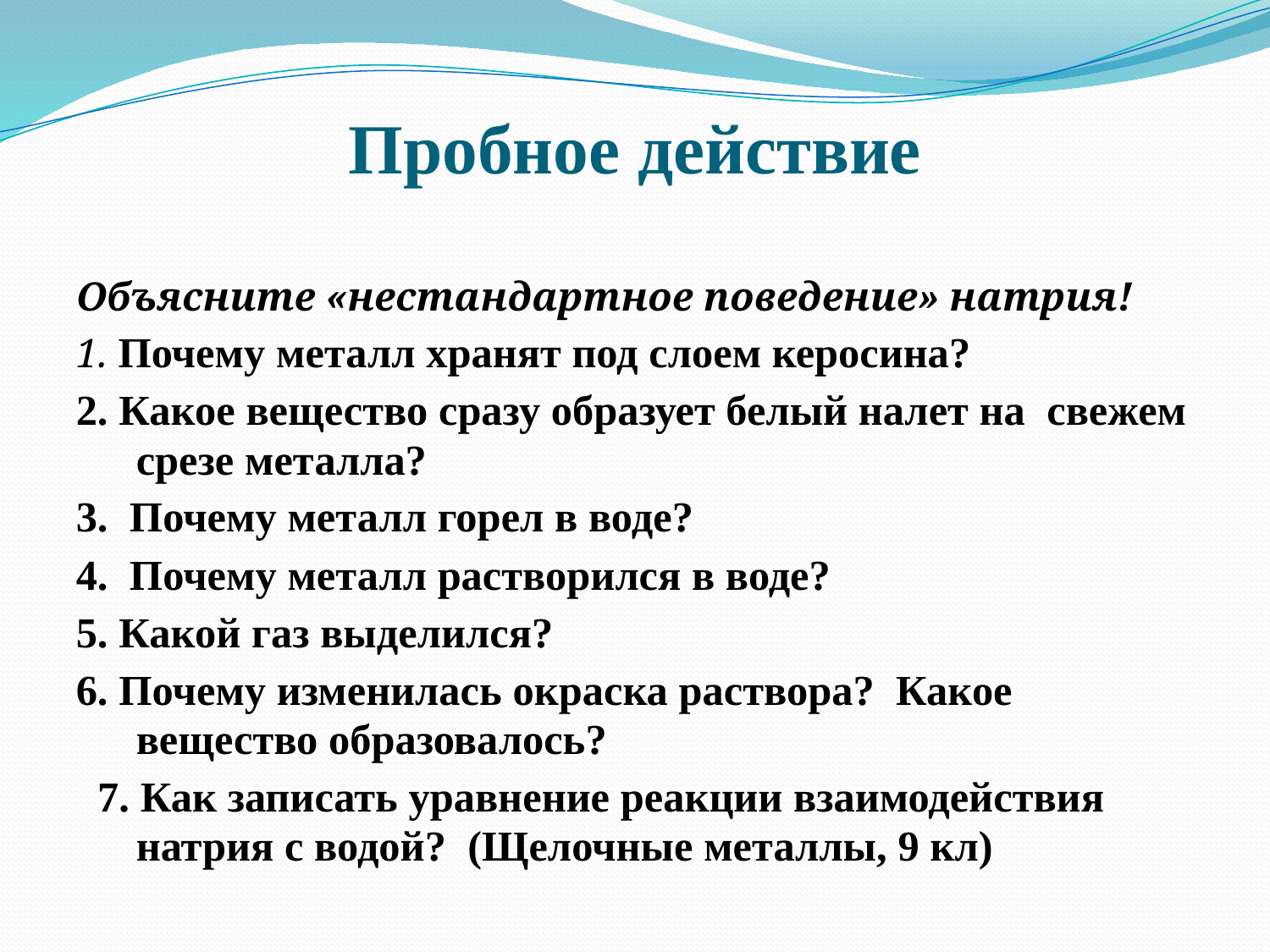

# Пробное действие
Объясните «нестандартное поведение» натрия!
1. Почему металл хранят под слоем керосина?
2. Какое вещество сразу образует белый налет на  свежем срезе металла?
3.  Почему металл горел в воде?
4.  Почему металл растворился в воде?
5. Какой газ выделился?
6. Почему изменилась окраска раствора?  Какое вещество образовалось?
  7. Как записать уравнение реакции взаимодействия  натрия с водой?  (Щелочные металлы, 9 кл)